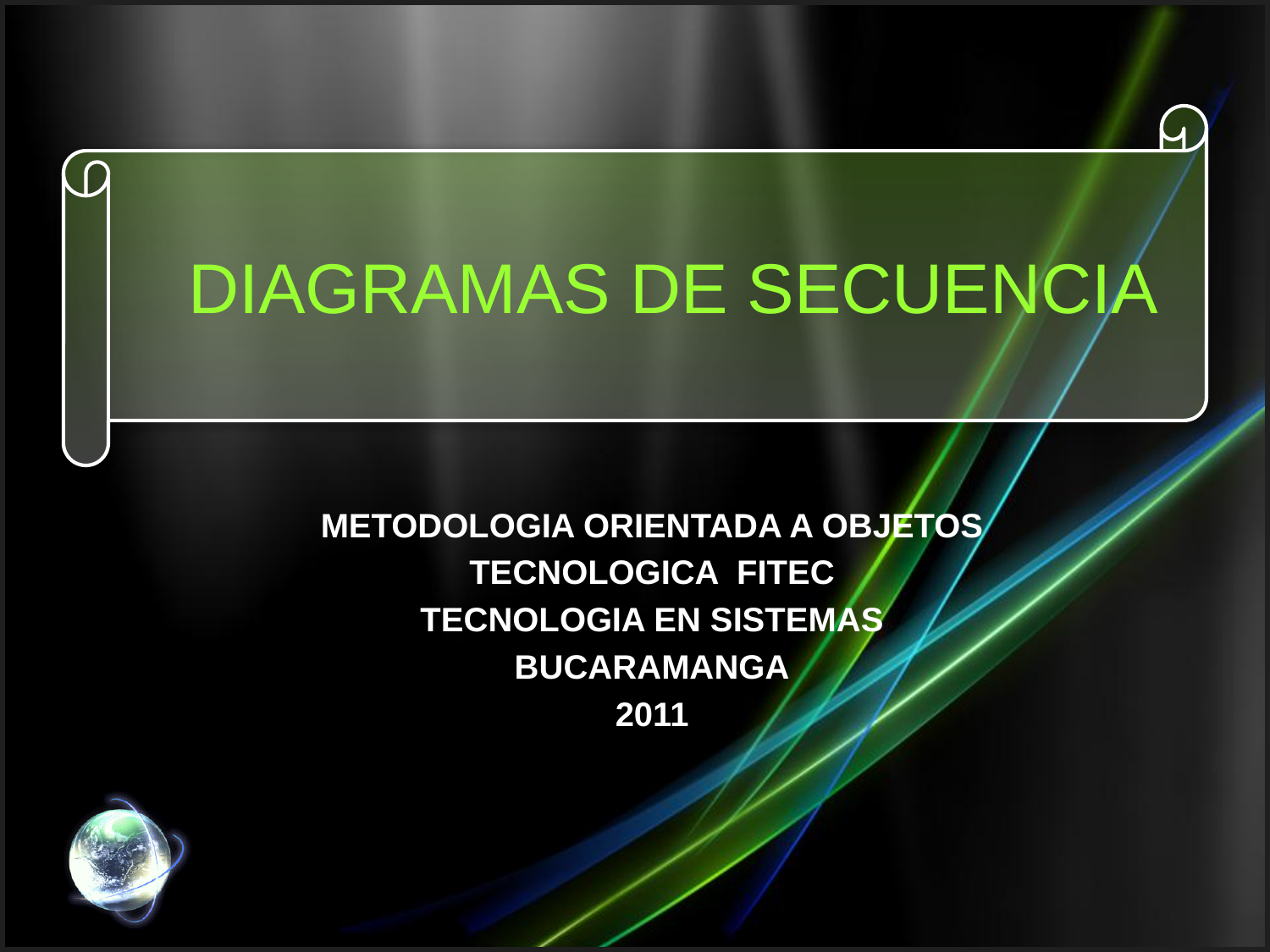

# DIAGRAMAS DE SECUENCIA
METODOLOGIA ORIENTADA A OBJETOS
TECNOLOGICA  FITEC
TECNOLOGIA EN SISTEMAS
BUCARAMANGA
2011